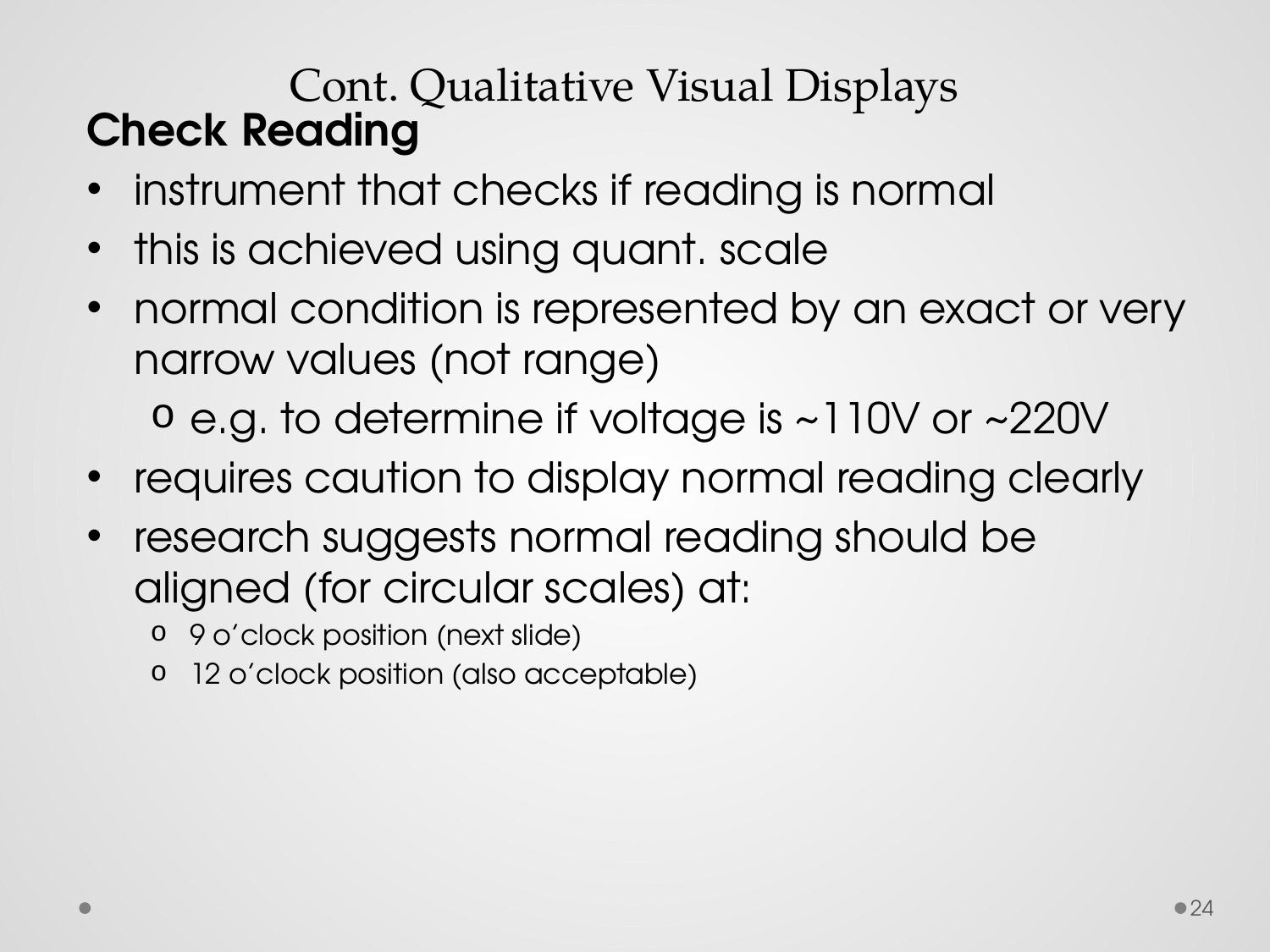

# Cont. Qualitative Visual Displays

Check Reading
instrument that checks if reading is normal
this is achieved using quant. scale
normal condition is represented by an exact or very narrow values (not range)
e.g. to determine if voltage is ~110V or ~220V
requires caution to display normal reading clearly
research suggests normal reading should be aligned (for circular scales) at:
9 o’clock position (next slide)
12 o’clock position (also acceptable)
24